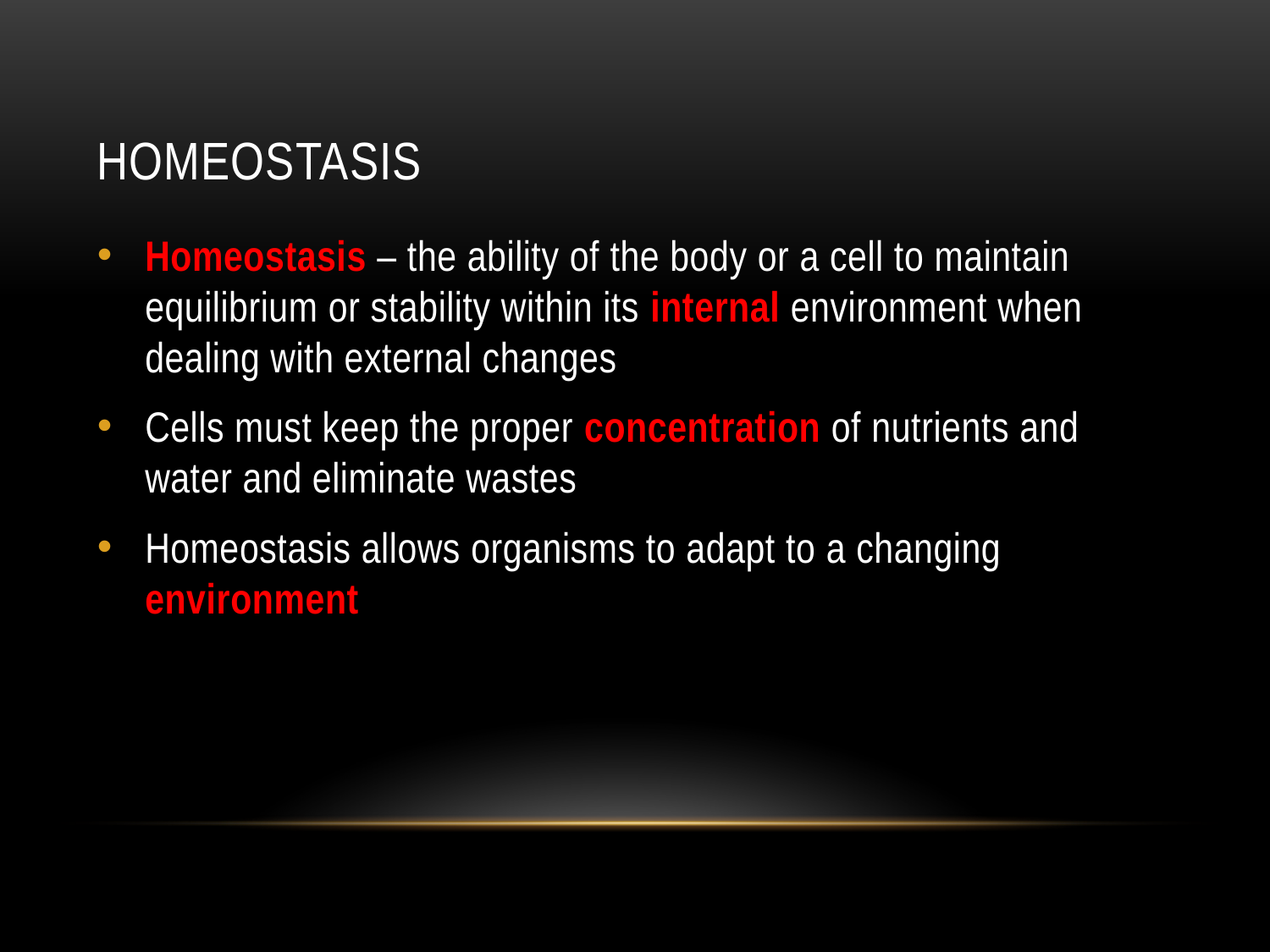

# Homeostasis
Homeostasis – the ability of the body or a cell to maintain equilibrium or stability within its internal environment when dealing with external changes
Cells must keep the proper concentration of nutrients and water and eliminate wastes
Homeostasis allows organisms to adapt to a changing environment